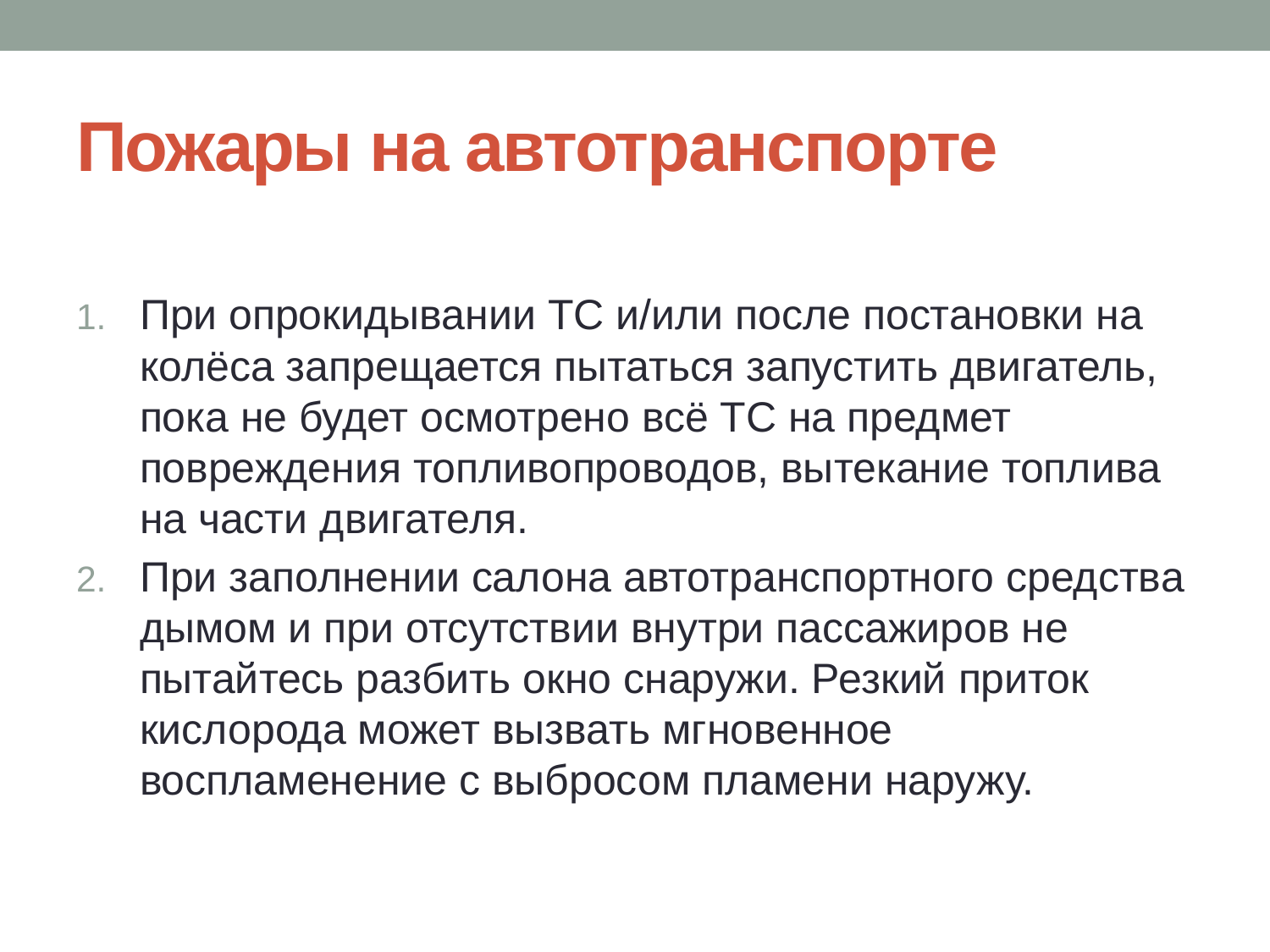

# Пожары на автотранспорте

При опрокидывании ТС и/или после постановки на колёса запрещается пытаться запустить двигатель, пока не будет осмотрено всё ТС на предмет повреждения топливопроводов, вытекание топлива на части двигателя.
При заполнении салона автотранспортного средства дымом и при отсутствии внутри пассажиров не пытайтесь разбить окно снаружи. Резкий приток кислорода может вызвать мгновенное воспламенение с выбросом пламени наружу.